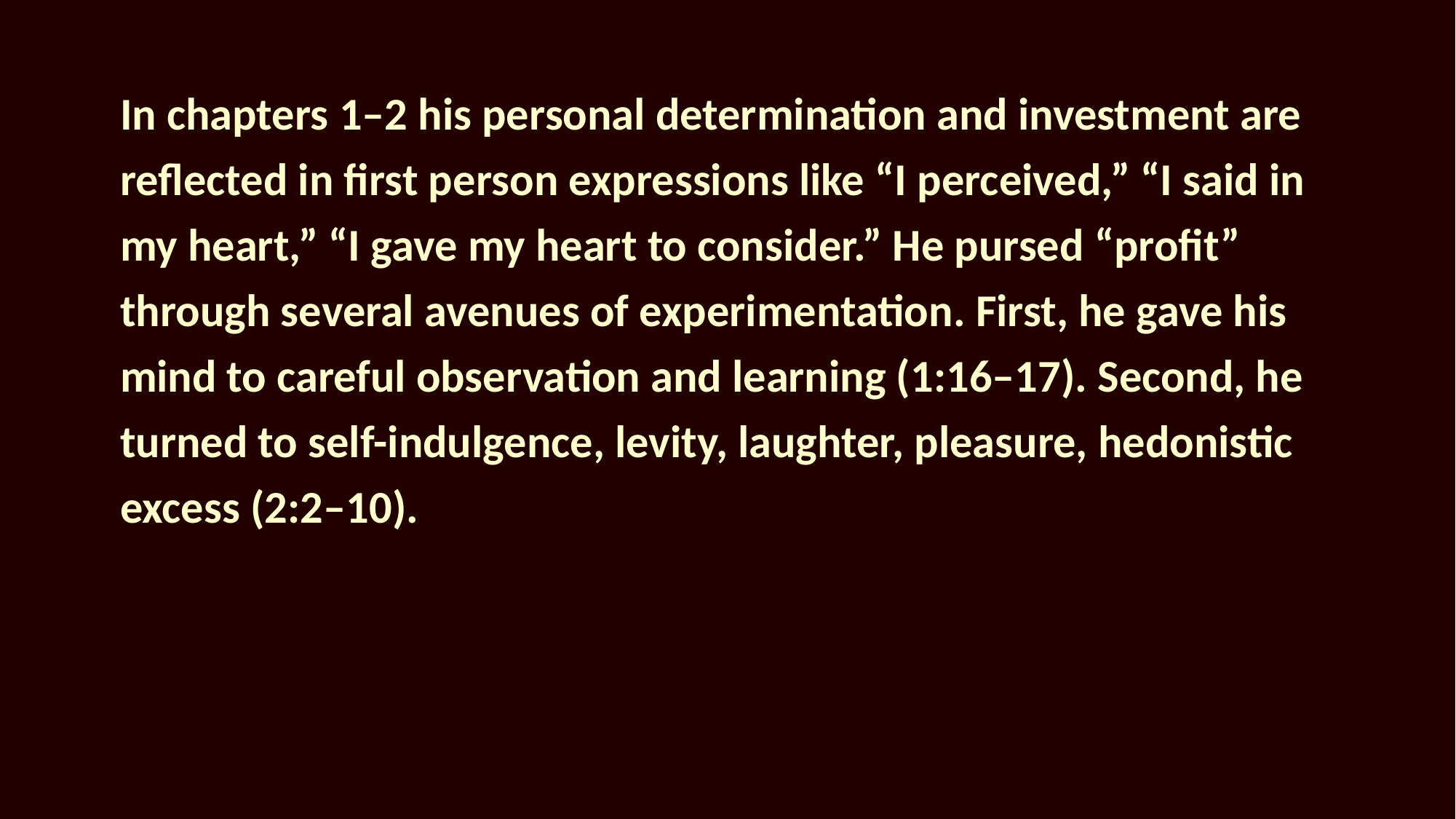

In chapters 1–2 his personal determination and investment are reflected in first person expressions like “I perceived,” “I said in my heart,” “I gave my heart to consider.” He pursed “profit” through several avenues of experimentation. First, he gave his mind to careful observation and learning (1:16–17). Second, he turned to self-indulgence, levity, laughter, pleasure, hedonistic excess (2:2–10).